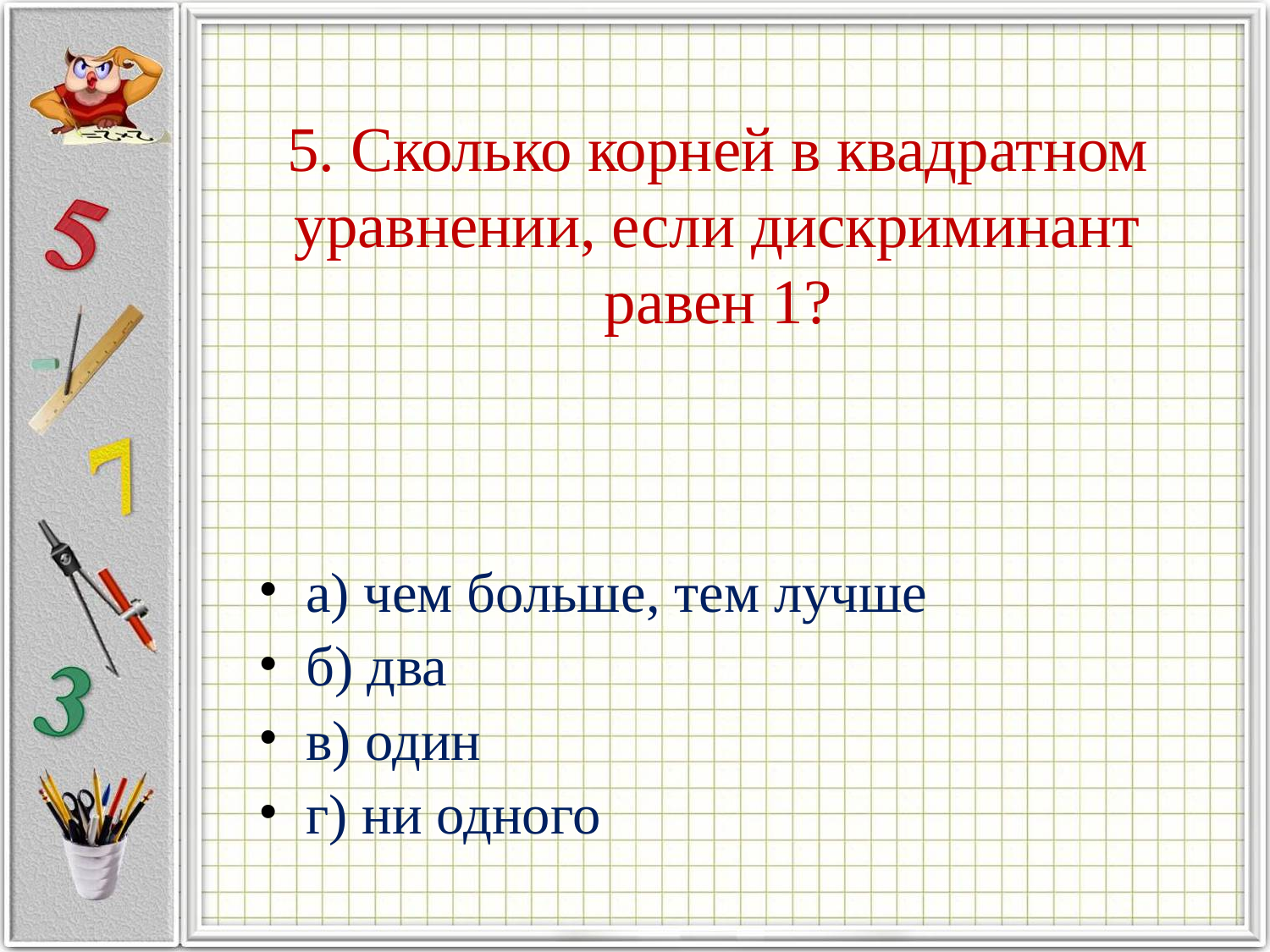

# 5. Сколько корней в квадратном уравнении, если дискриминант равен 1?
а) чем больше, тем лучше
б) два
в) один
г) ни одного